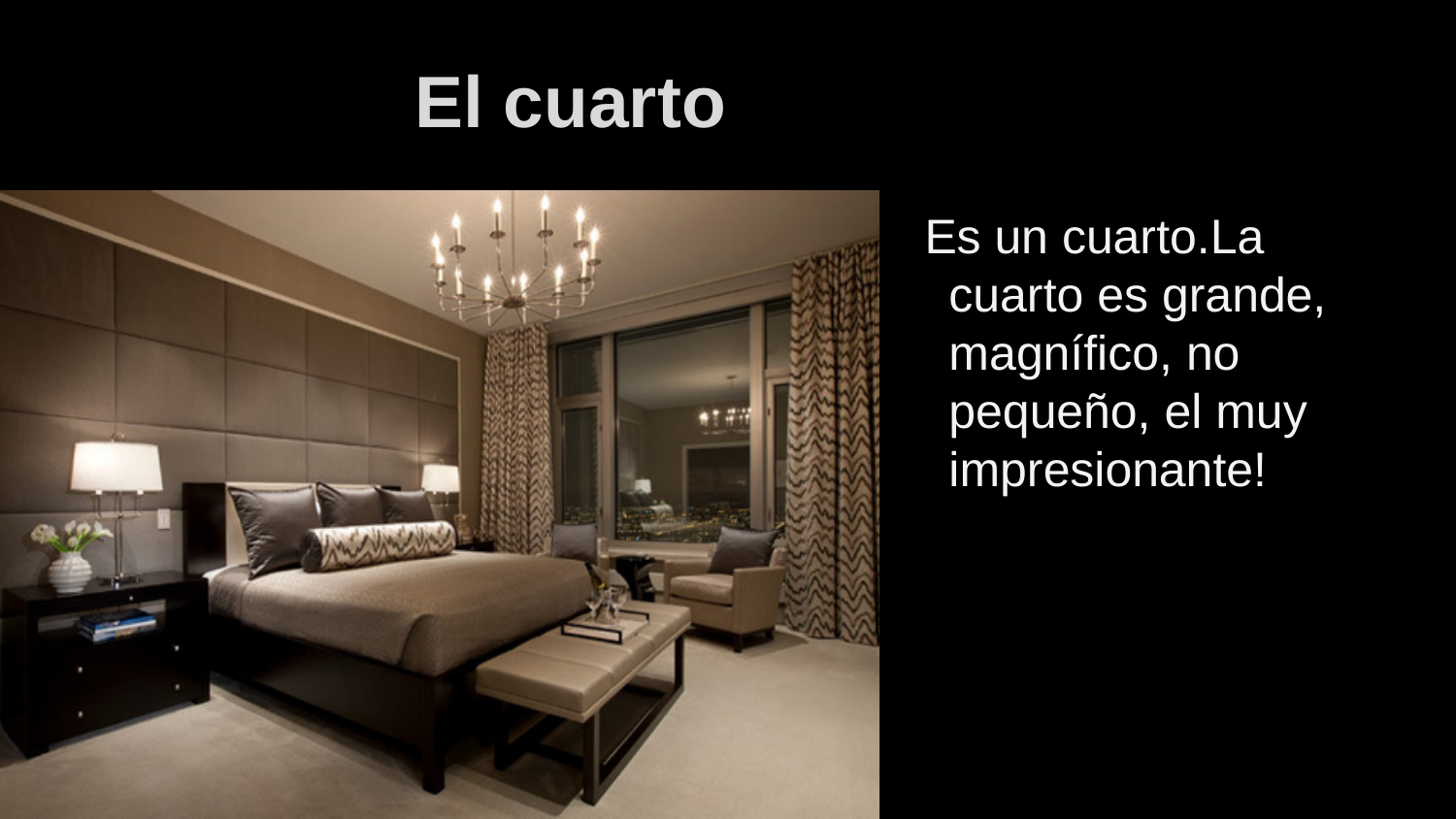

# El cuarto

Es un cuarto.La cuarto es grande, magnífico, no pequeño, el muy impresionante!